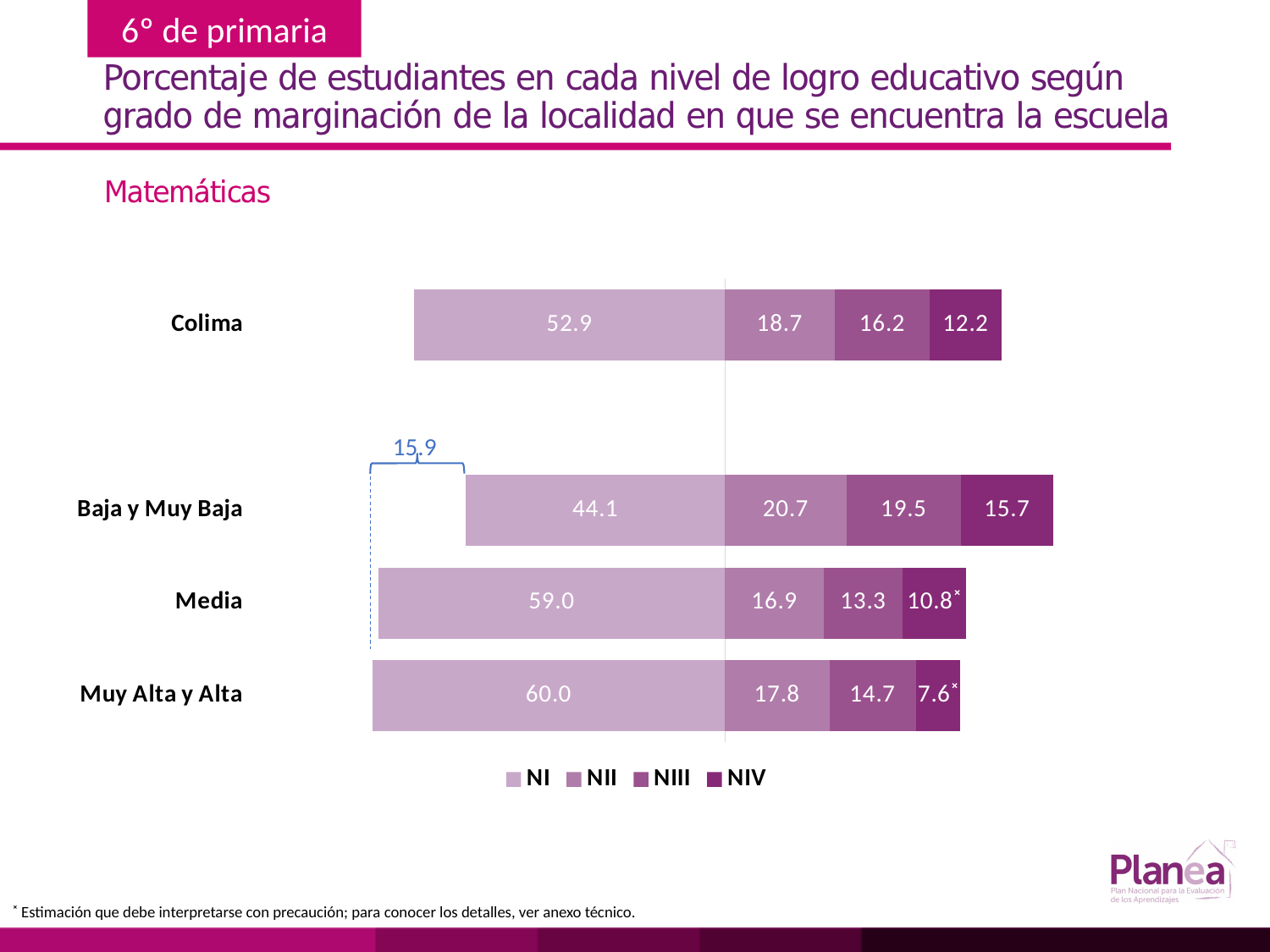

# Porcentaje de estudiantes en cada nivel de logro educativo según grado de marginación de la localidad en que se encuentra la escuela

Matemáticas

### Chart

| Category |  |  |  |  |
|---|---|---|---|---|
| Muy Alta y Alta | -60.0 | 17.8 | 14.7 | 7.6 |
| Media | -59.0 | 16.9 | 13.3 | 10.8 |
| Baja y Muy Baja | -44.1 | 20.7 | 19.5 | 15.7 |
|  | None | None | None | None |
| Colima | -52.9 | 18.7 | 16.2 | 12.2 |
15.9
˟ Estimación que debe interpretarse con precaución; para conocer los detalles, ver anexo técnico.